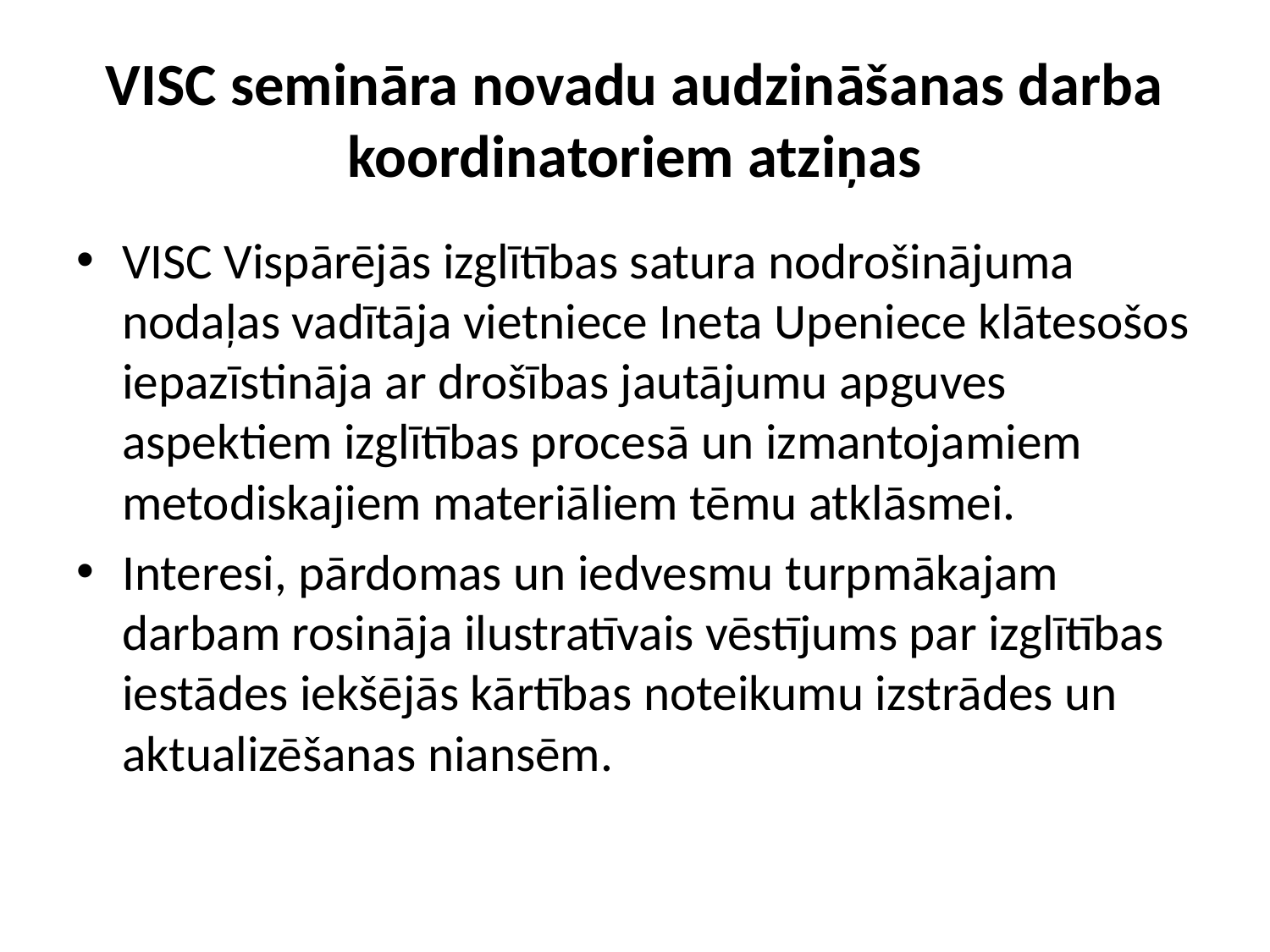

# VISC semināra novadu audzināšanas darba koordinatoriem atziņas
VISC Vispārējās izglītības satura nodrošinājuma nodaļas vadītāja vietniece Ineta Upeniece klātesošos iepazīstināja ar drošības jautājumu apguves aspektiem izglītības procesā un izmantojamiem metodiskajiem materiāliem tēmu atklāsmei.
Interesi, pārdomas un iedvesmu turpmākajam darbam rosināja ilustratīvais vēstījums par izglītības iestādes iekšējās kārtības noteikumu izstrādes un aktualizēšanas niansēm.